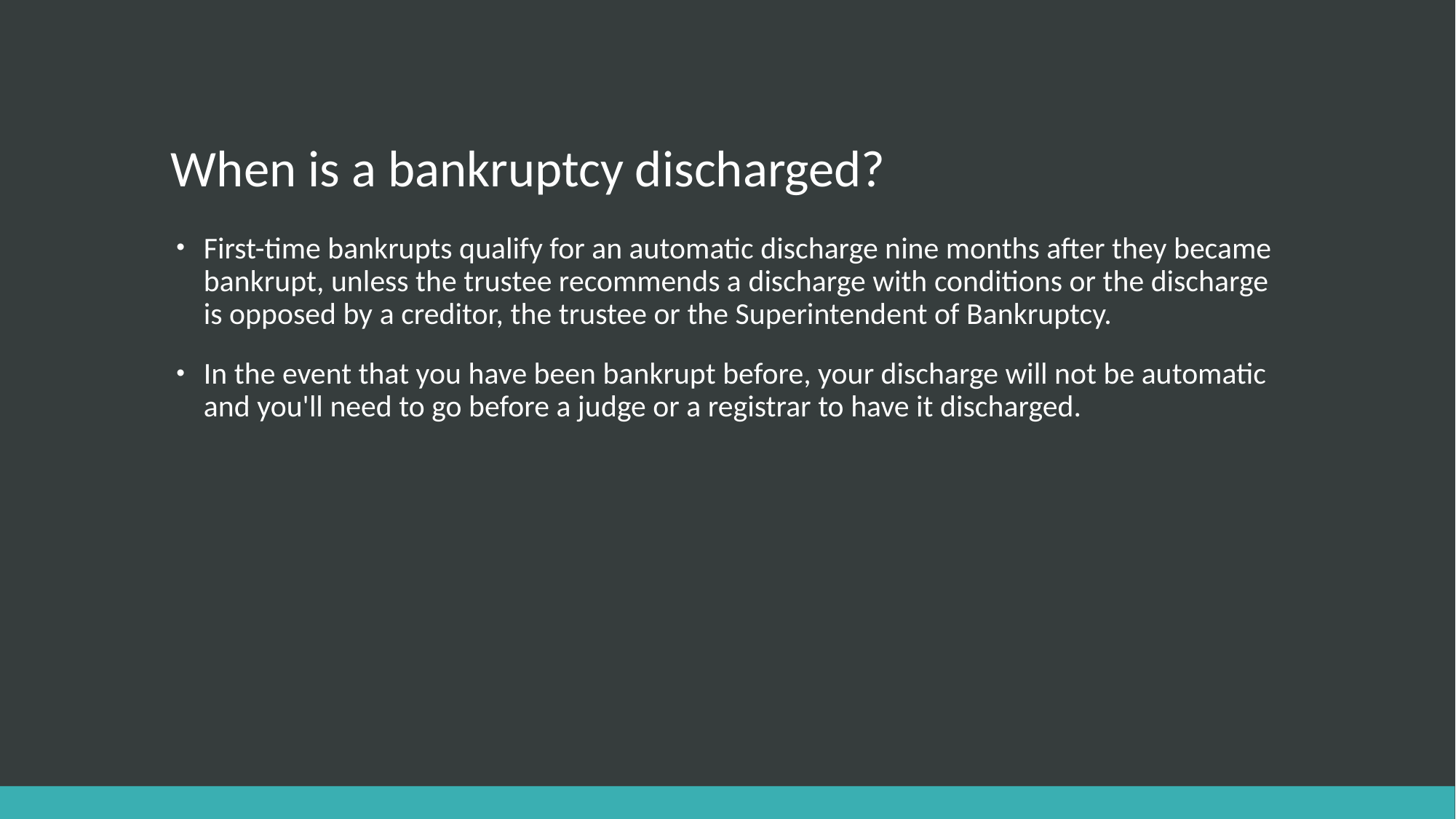

# When is a bankruptcy discharged?
First-time bankrupts qualify for an automatic discharge nine months after they became bankrupt, unless the trustee recommends a discharge with conditions or the discharge is opposed by a creditor, the trustee or the Superintendent of Bankruptcy.
In the event that you have been bankrupt before, your discharge will not be automatic and you'll need to go before a judge or a registrar to have it discharged.